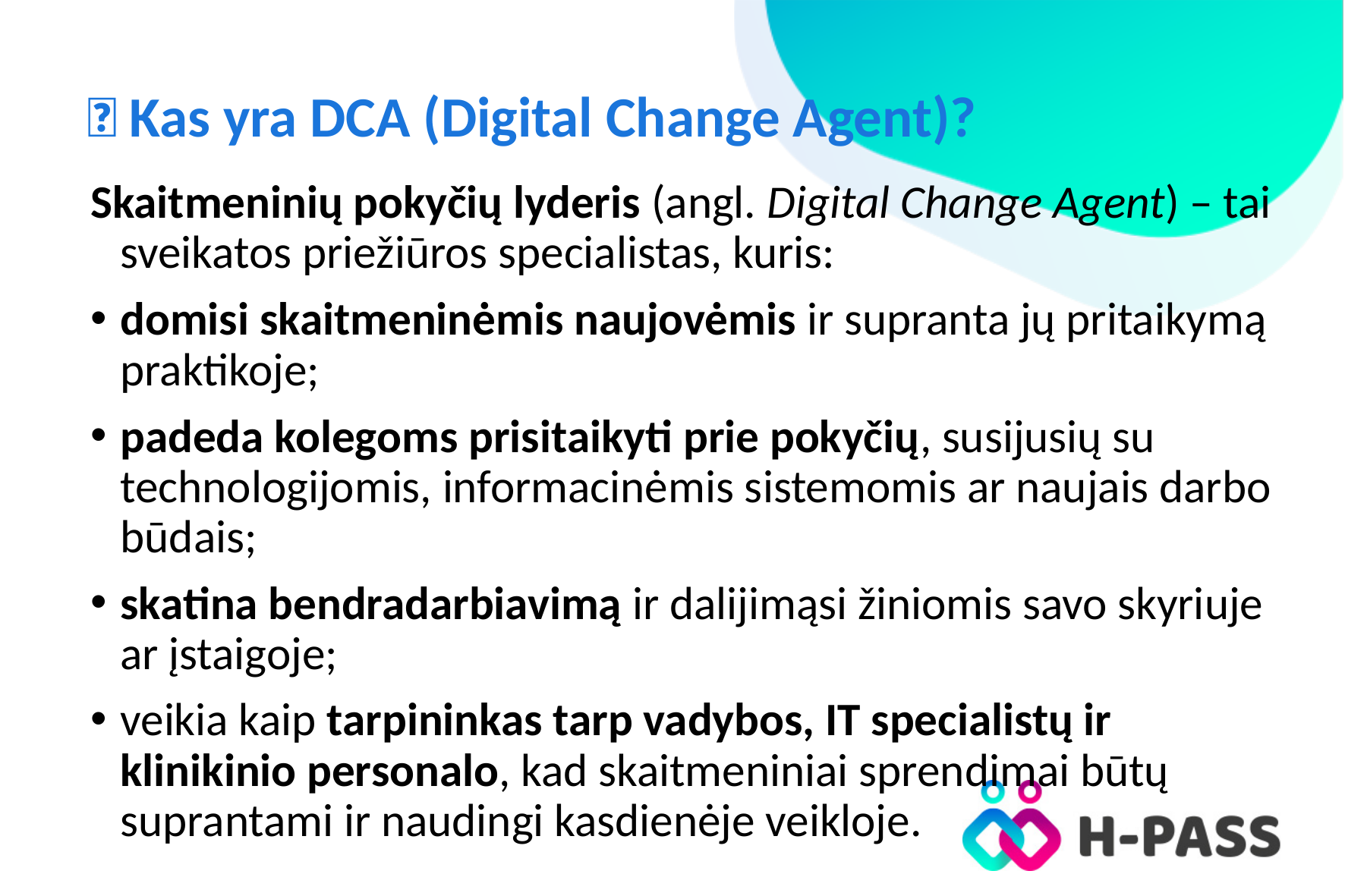

# 🧩 Kas yra DCA (Digital Change Agent)?
Skaitmeninių pokyčių lyderis (angl. Digital Change Agent) – tai sveikatos priežiūros specialistas, kuris:
domisi skaitmeninėmis naujovėmis ir supranta jų pritaikymą praktikoje;
padeda kolegoms prisitaikyti prie pokyčių, susijusių su technologijomis, informacinėmis sistemomis ar naujais darbo būdais;
skatina bendradarbiavimą ir dalijimąsi žiniomis savo skyriuje ar įstaigoje;
veikia kaip tarpininkas tarp vadybos, IT specialistų ir klinikinio personalo, kad skaitmeniniai sprendimai būtų suprantami ir naudingi kasdienėje veikloje.